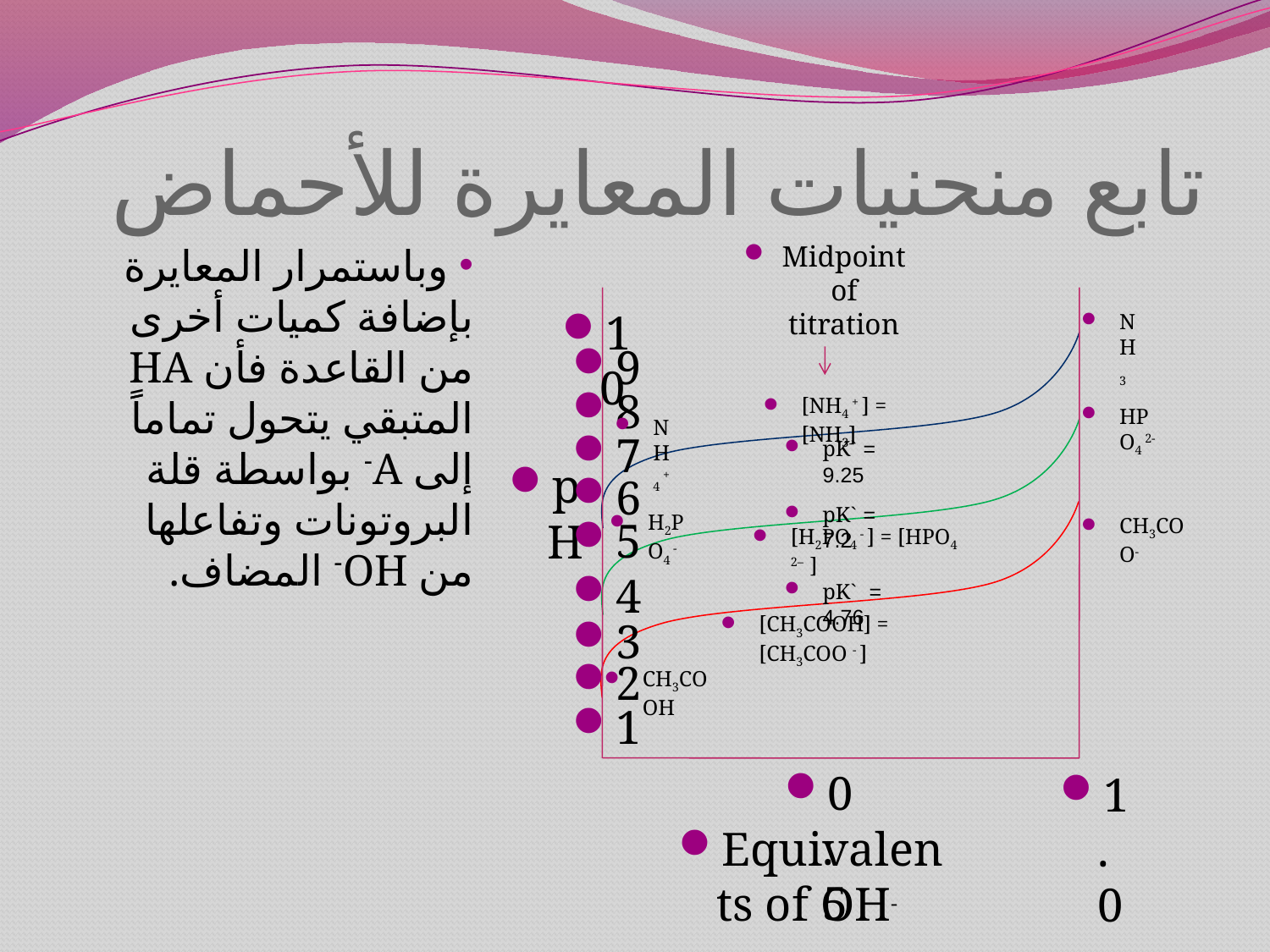

# تابع منحنيات المعايرة للأحماض
 وباستمرار المعايرة بإضافة كميات أخرى من القاعدة فأن HA المتبقي يتحول تماماًَ إلى A- بواسطة قلة البروتونات وتفاعلها من OH- المضاف.
Midpoint of titration
10
NH3

9
8
[NH4 + ] = [NH3]
HPO4 2-
NH4 +

7
pK` = 9.25
pH
6
pK` = 7.2

H2PO4 -
5
CH3COO-
[H2PO4 - ] = [HPO4 2–  ]
4
pK`  = 4.76
[CH3COOH] = [CH3COO - ]
3
2
CH3COOH
1
0.5
1.0
Equivalents of OH-